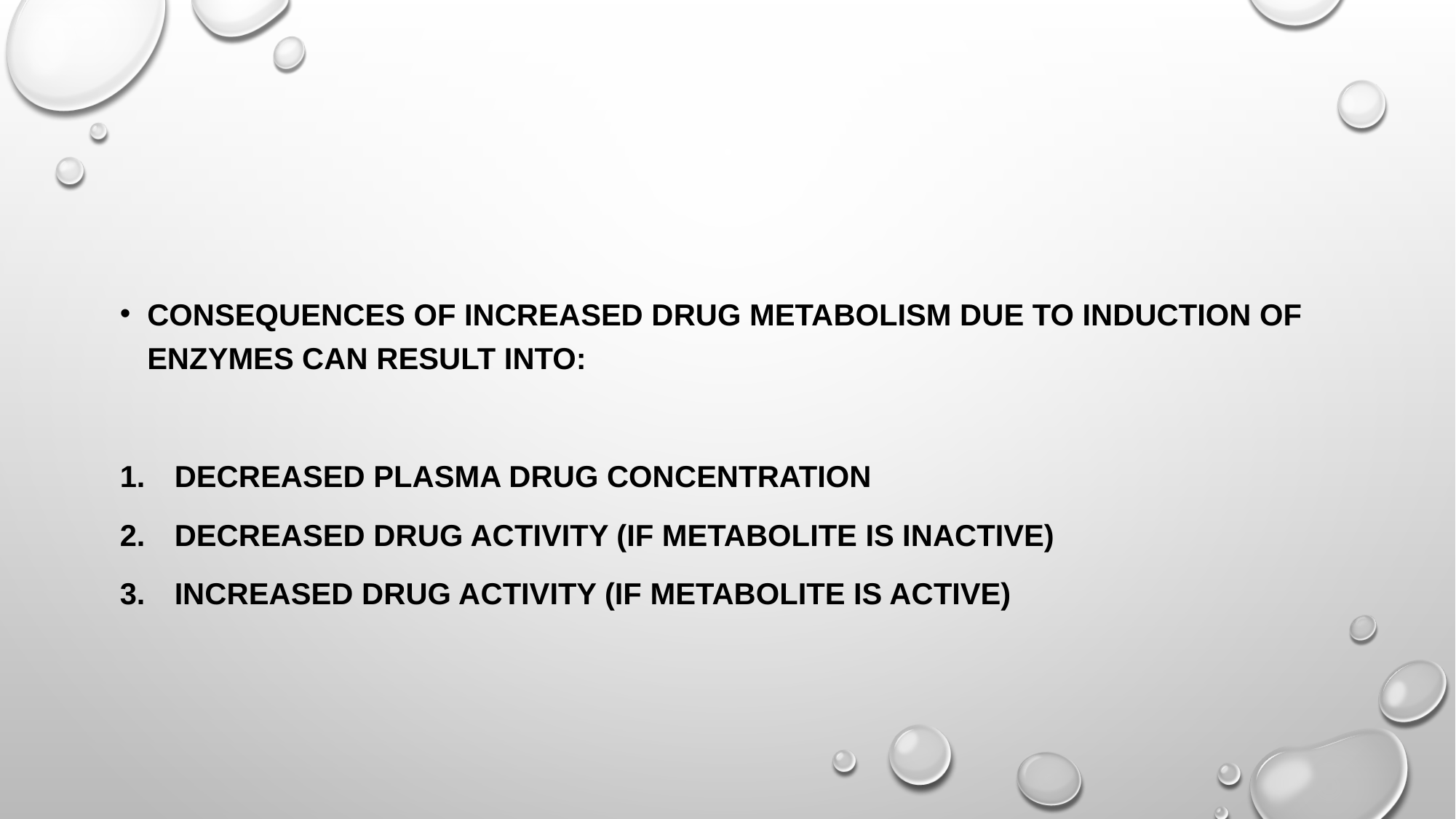

#
Consequences of increased drug metabolism due to induction of enzymes can result into:

Decreased plasma drug concentration
Decreased drug activity (if metabolite is inactive)
Increased drug activity (if metabolite is active)